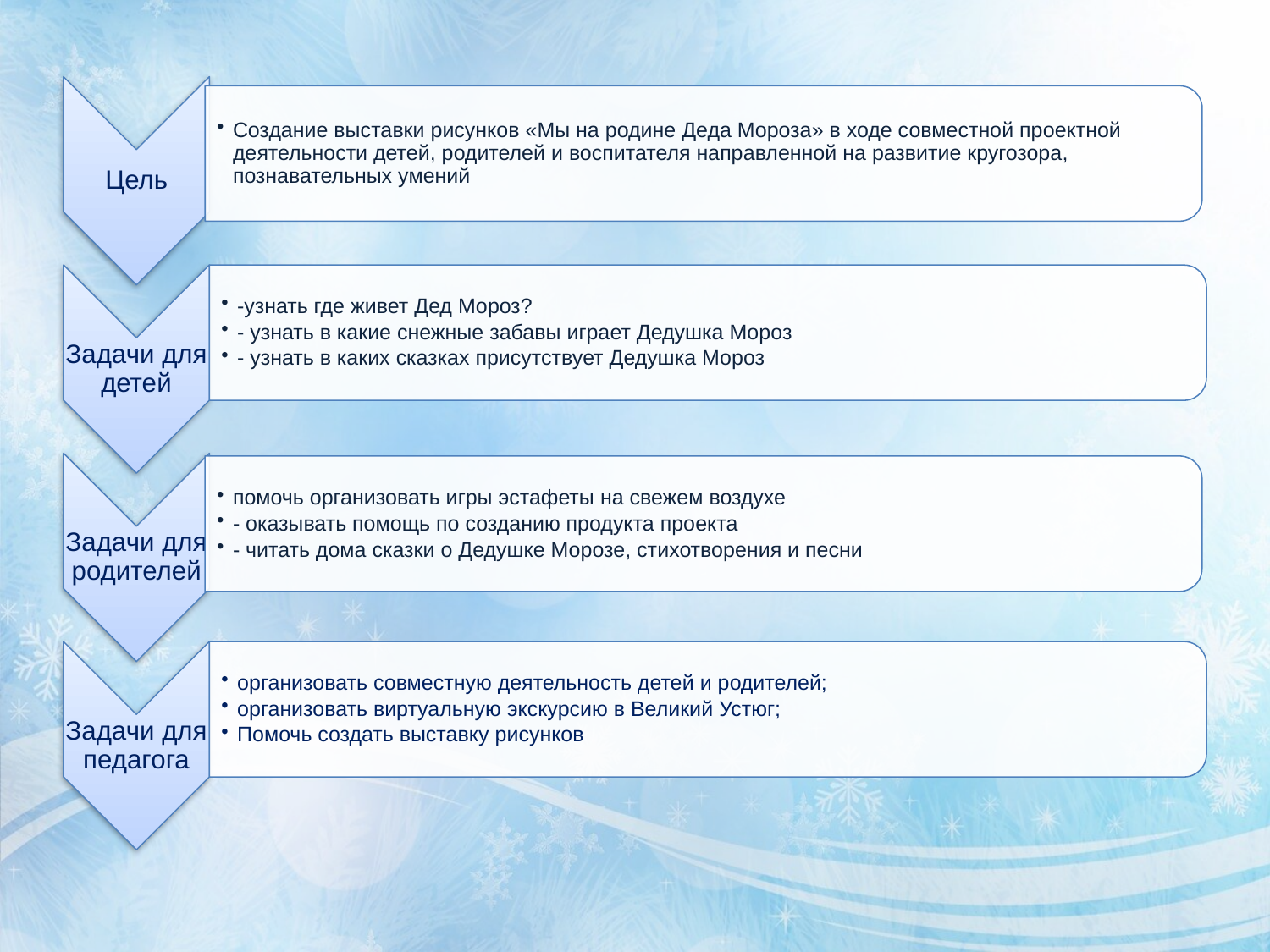

Цель
Создание выставки рисунков «Мы на родине Деда Мороза» в ходе совместной проектной деятельности детей, родителей и воспитателя направленной на развитие кругозора, познавательных умений
Задачи для детей
-узнать где живет Дед Мороз?
- узнать в какие снежные забавы играет Дедушка Мороз
- узнать в каких сказках присутствует Дедушка Мороз
Задачи для родителей

помочь организовать игры эстафеты на свежем воздухе
- оказывать помощь по созданию продукта проекта
- читать дома сказки о Дедушке Морозе, стихотворения и песни

Задачи для педагога
организовать совместную деятельность детей и родителей;
организовать виртуальную экскурсию в Великий Устюг;
Помочь создать выставку рисунков